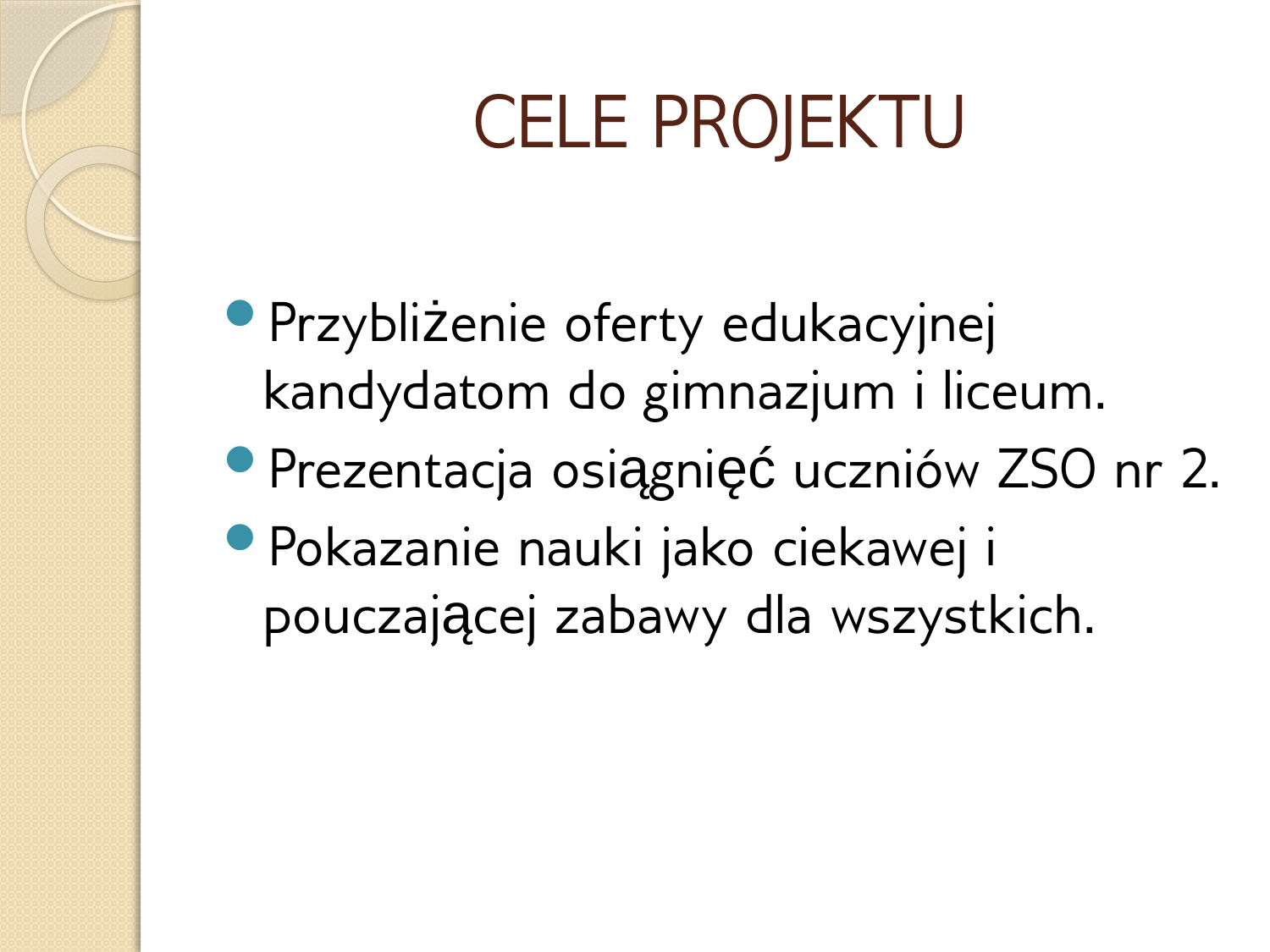

# CELE PROJEKTU

Przybliżenie oferty edukacyjnej kandydatom do gimnazjum i liceum.
Prezentacja osiągnięć uczniów ZSO nr 2.
Pokazanie nauki jako ciekawej i pouczającej zabawy dla wszystkich.